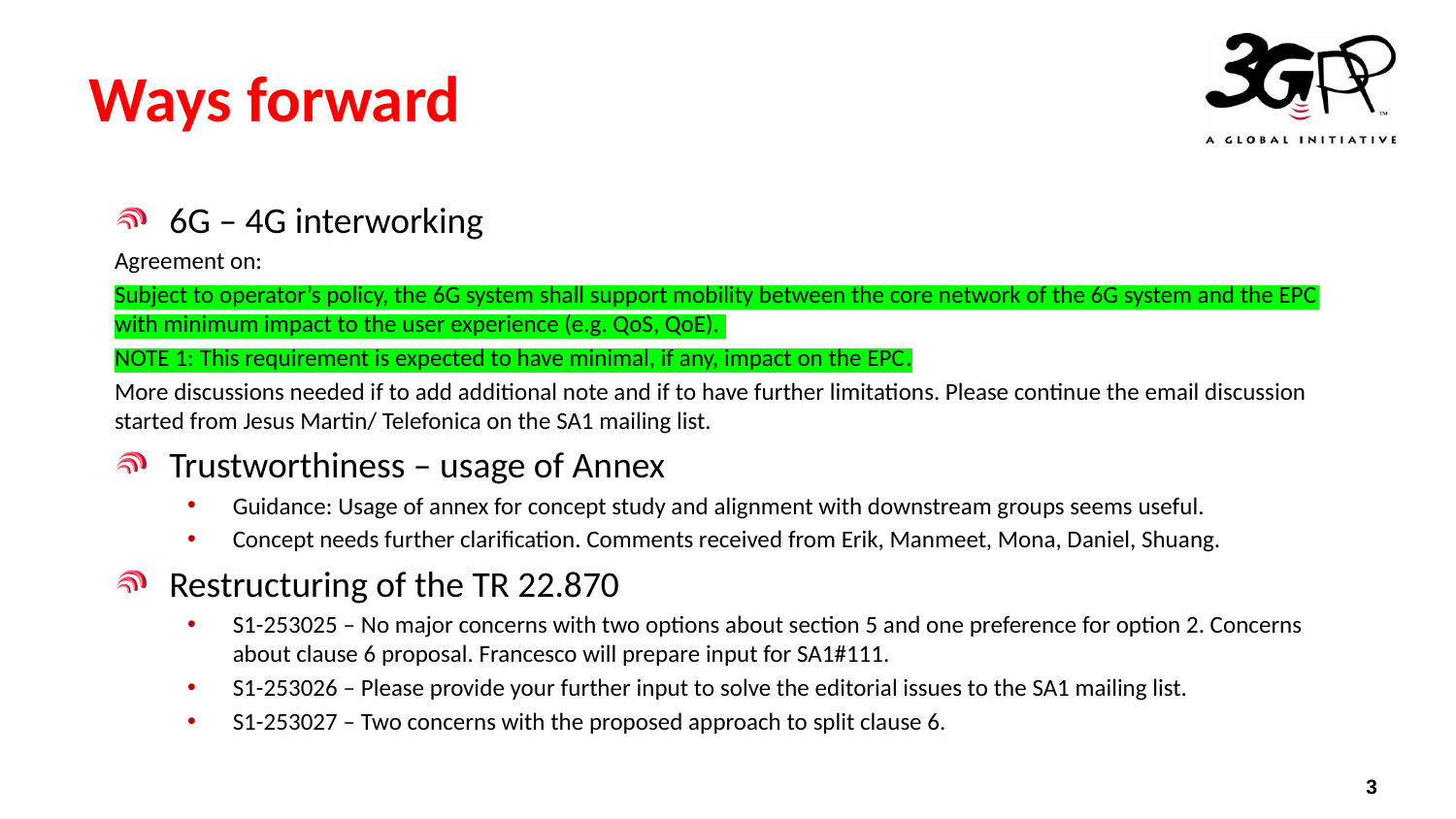

# Ways forward
6G – 4G interworking
Agreement on:
Subject to operator’s policy, the 6G system shall support mobility between the core network of the 6G system and the EPC with minimum impact to the user experience (e.g. QoS, QoE).
NOTE 1: This requirement is expected to have minimal, if any, impact on the EPC.
More discussions needed if to add additional note and if to have further limitations. Please continue the email discussion started from Jesus Martin/ Telefonica on the SA1 mailing list.
Trustworthiness – usage of Annex
Guidance: Usage of annex for concept study and alignment with downstream groups seems useful.
Concept needs further clarification. Comments received from Erik, Manmeet, Mona, Daniel, Shuang.
Restructuring of the TR 22.870
S1-253025 – No major concerns with two options about section 5 and one preference for option 2. Concerns about clause 6 proposal. Francesco will prepare input for SA1#111.
S1-253026 – Please provide your further input to solve the editorial issues to the SA1 mailing list.
S1-253027 – Two concerns with the proposed approach to split clause 6.